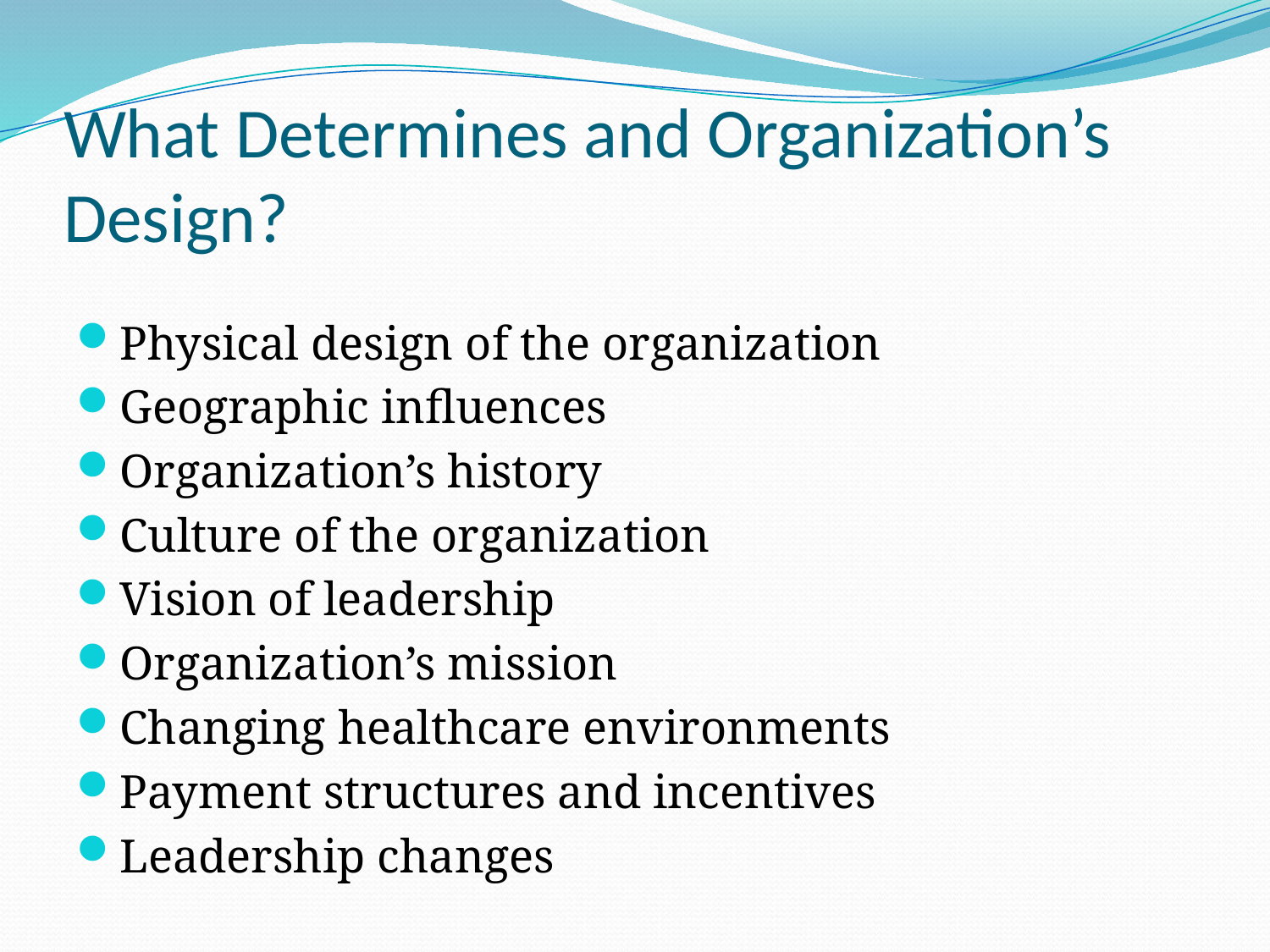

# What Determines and Organization’s Design?

Physical design of the organization
Geographic influences
Organization’s history
Culture of the organization
Vision of leadership
Organization’s mission
Changing healthcare environments
Payment structures and incentives
Leadership changes